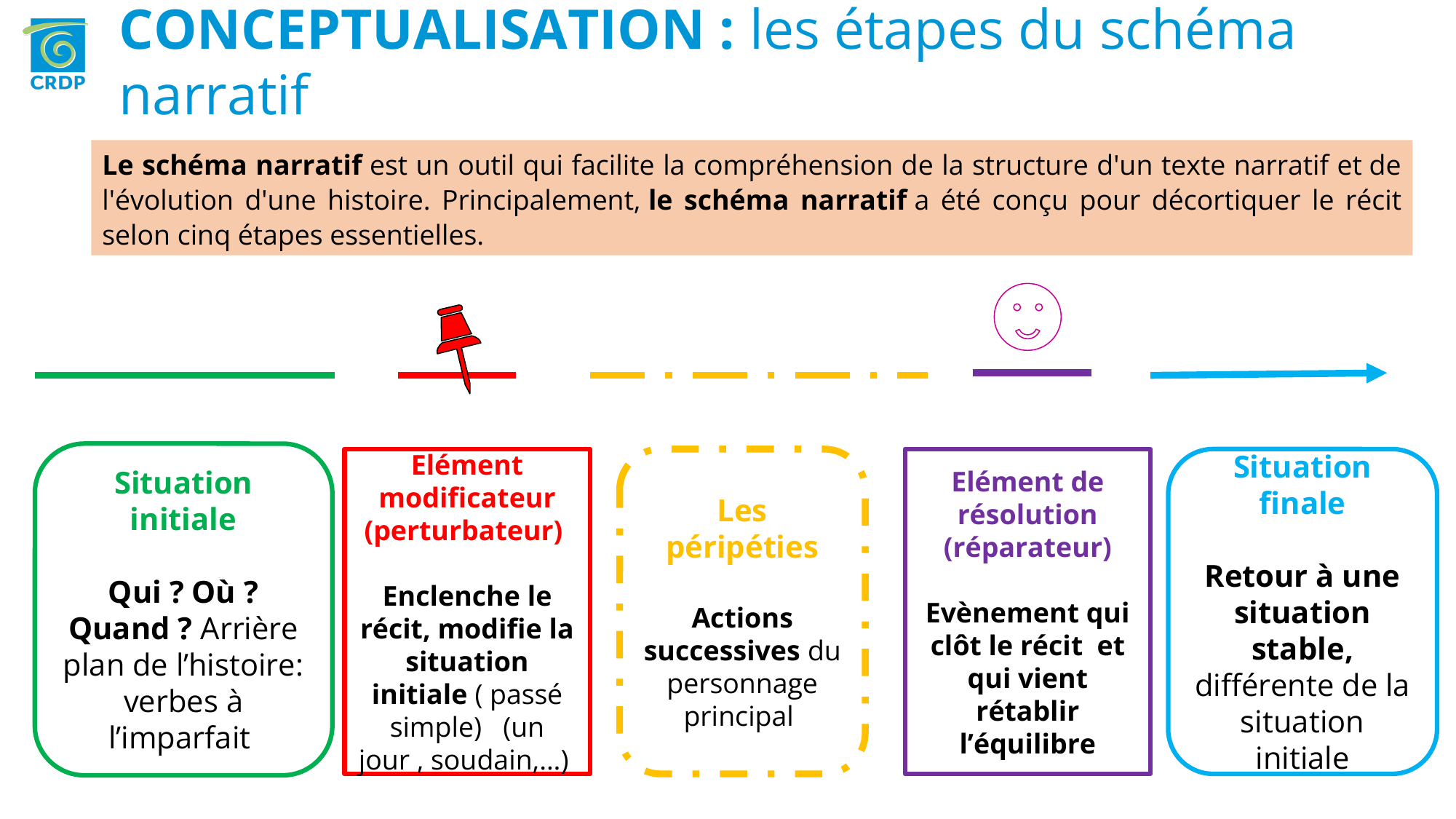

CONCEPTUALISATION : les étapes du schéma narratif
​​​​Le schéma narratif est un outil qui facilite la compréhension de la structure d'un texte narratif et de l'évolution d'une histoire. Principalement, le schéma narratif a été conçu pour décortiquer le récit selon cinq étapes essentielles.

Situation initiale

Qui ? Où ? Quand ? Arrière plan de l’histoire: verbes à l’imparfait

Les péripéties

Actions successives du personnage principal

Situation finale

Retour à une situation stable, différente de la situation initiale

Elément modificateur (perturbateur)

Enclenche le récit, modifie la situation initiale ( passé simple)   (un jour , soudain,…)
Elément de résolution (réparateur)

Evènement qui clôt le récit  et qui vient rétablir l’équilibre